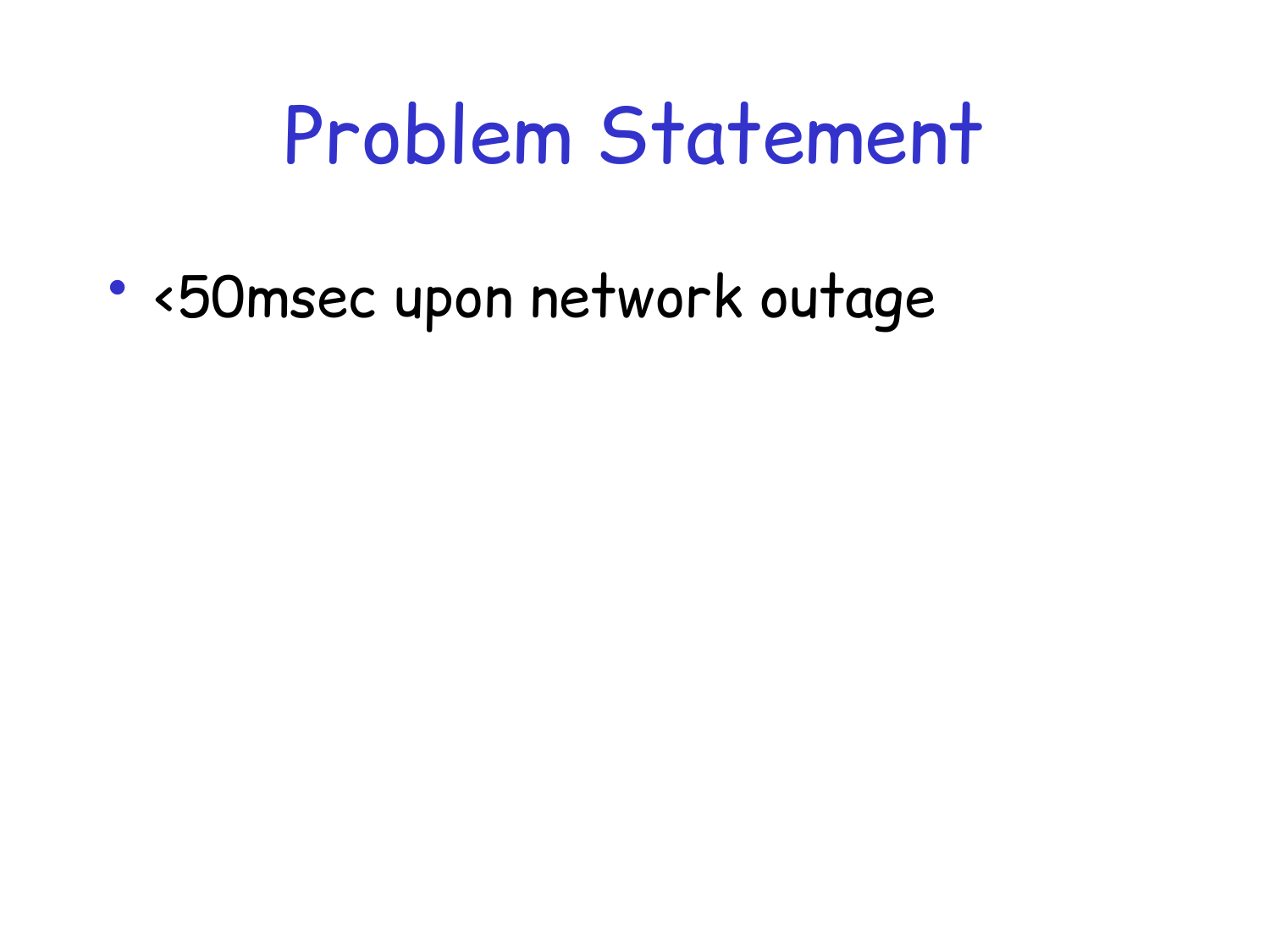

# Problem Statement
<50msec upon network outage